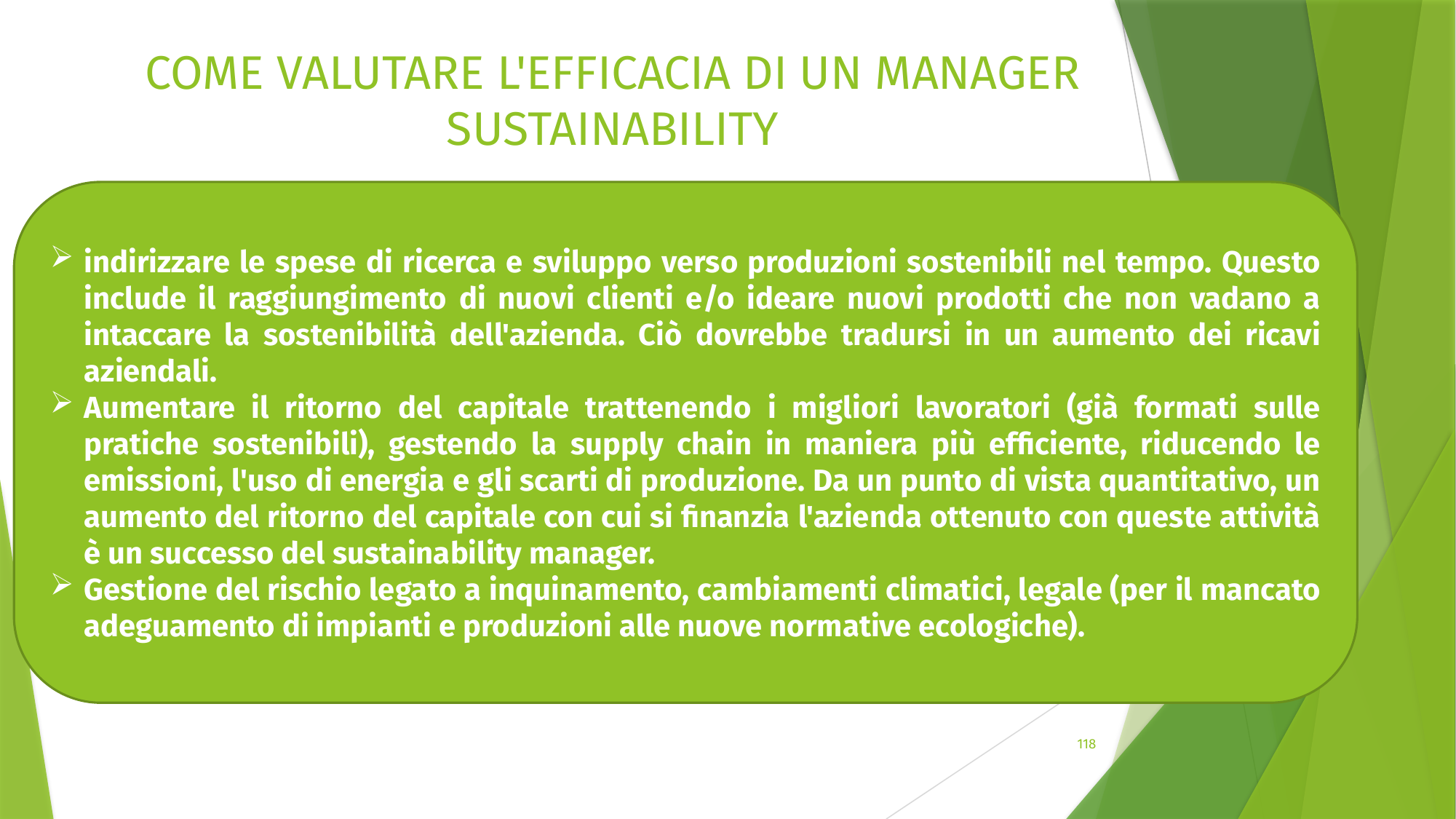

# COME VALUTARE L'EFFICACIA DI UN MANAGER SUSTAINABILITY
indirizzare le spese di ricerca e sviluppo verso produzioni sostenibili nel tempo. Questo include il raggiungimento di nuovi clienti e/o ideare nuovi prodotti che non vadano a intaccare la sostenibilità dell'azienda. Ciò dovrebbe tradursi in un aumento dei ricavi aziendali.
Aumentare il ritorno del capitale trattenendo i migliori lavoratori (già formati sulle pratiche sostenibili), gestendo la supply chain in maniera più efficiente, riducendo le emissioni, l'uso di energia e gli scarti di produzione. Da un punto di vista quantitativo, un aumento del ritorno del capitale con cui si finanzia l'azienda ottenuto con queste attività è un successo del sustainability manager.
Gestione del rischio legato a inquinamento, cambiamenti climatici, legale (per il mancato adeguamento di impianti e produzioni alle nuove normative ecologiche).
118